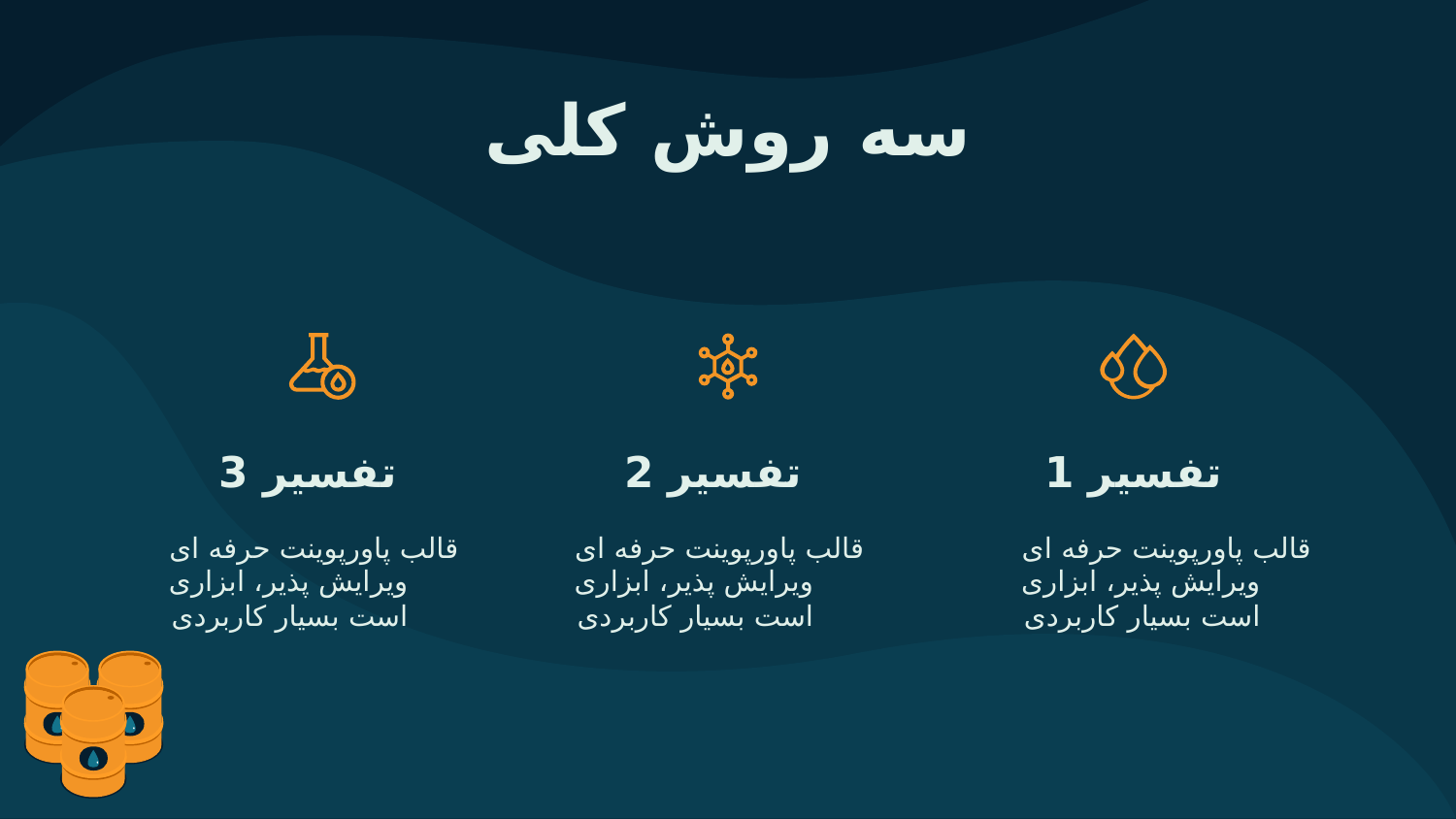

# سه روش کلی

  تفسیر 2
تفسیر 1
  تفسیر 3

قالب پاورپوینت حرفه ای ویرایش پذیر، ابزاری است بسیار کاربردی

قالب پاورپوینت حرفه ای ویرایش پذیر، ابزاری است بسیار کاربردی

قالب پاورپوینت حرفه ای ویرایش پذیر، ابزاری است بسیار کاربردی